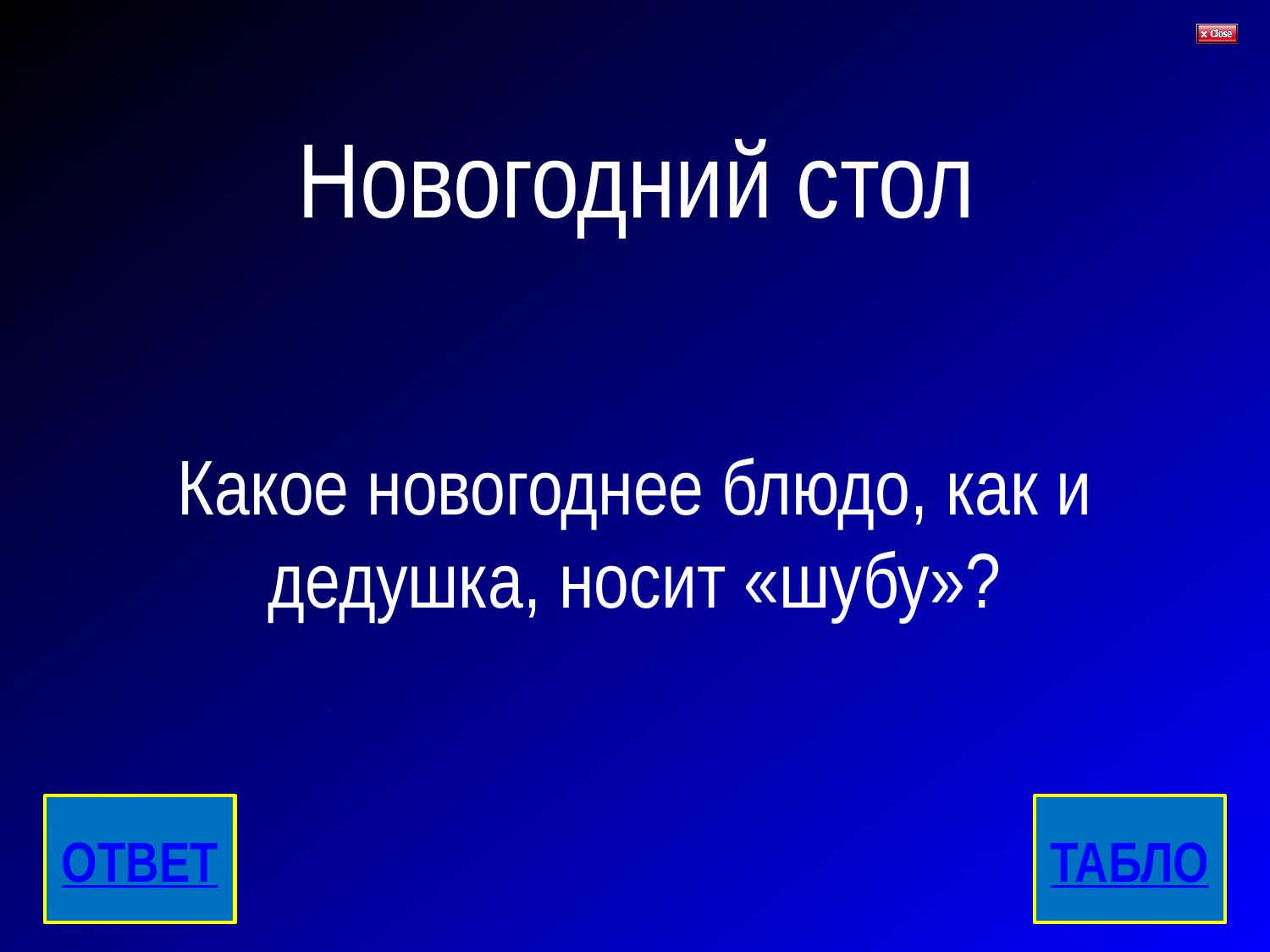

# Новогодний стол

Какое новогоднее блюдо, как и дедушка, носит «шубу»?
ОТВЕТ
ТАБЛО